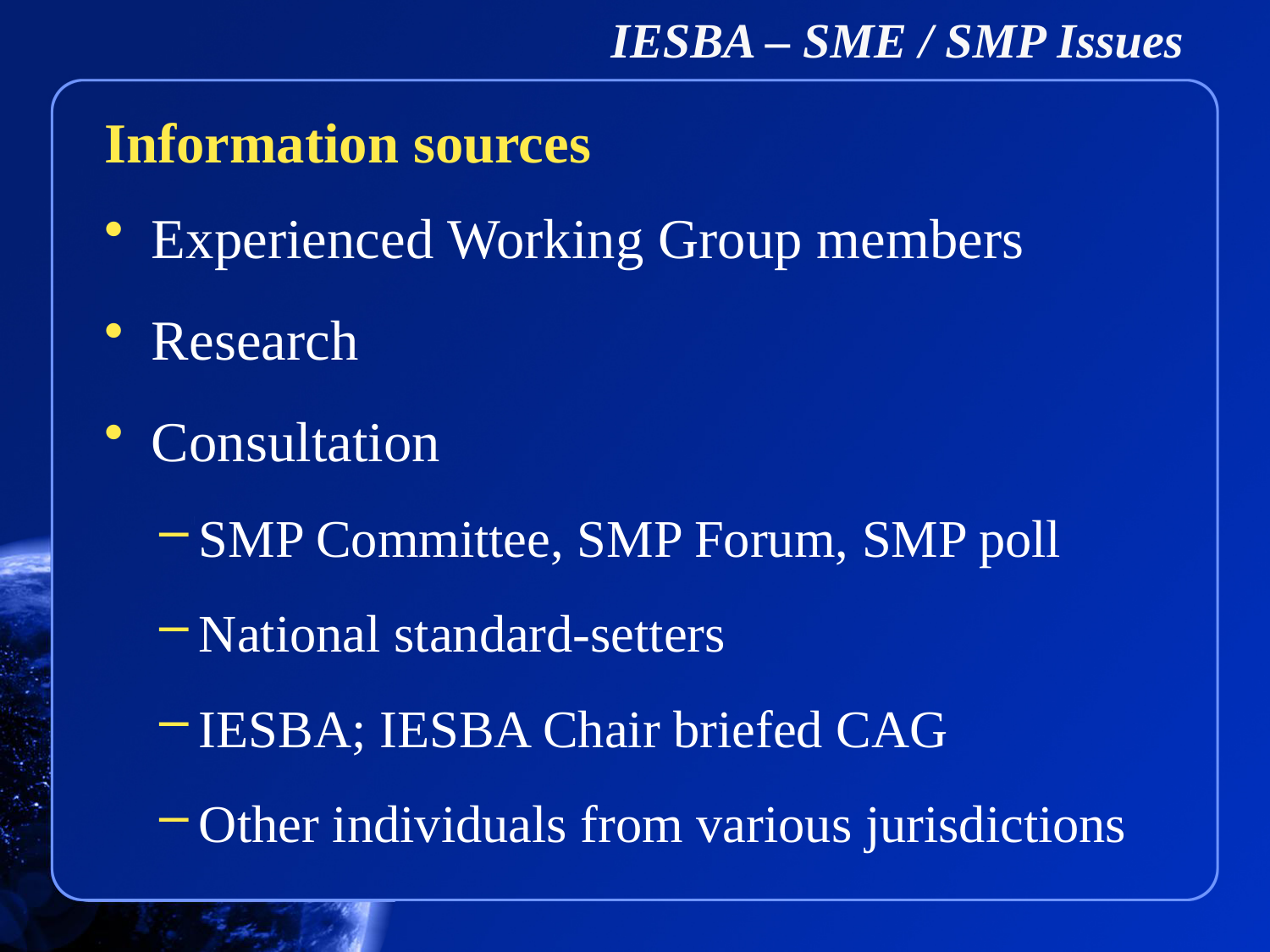

# IESBA – SME / SMP Issues
Information sources
Experienced Working Group members
Research
Consultation
SMP Committee, SMP Forum, SMP poll
National standard-setters
IESBA; IESBA Chair briefed CAG
Other individuals from various jurisdictions